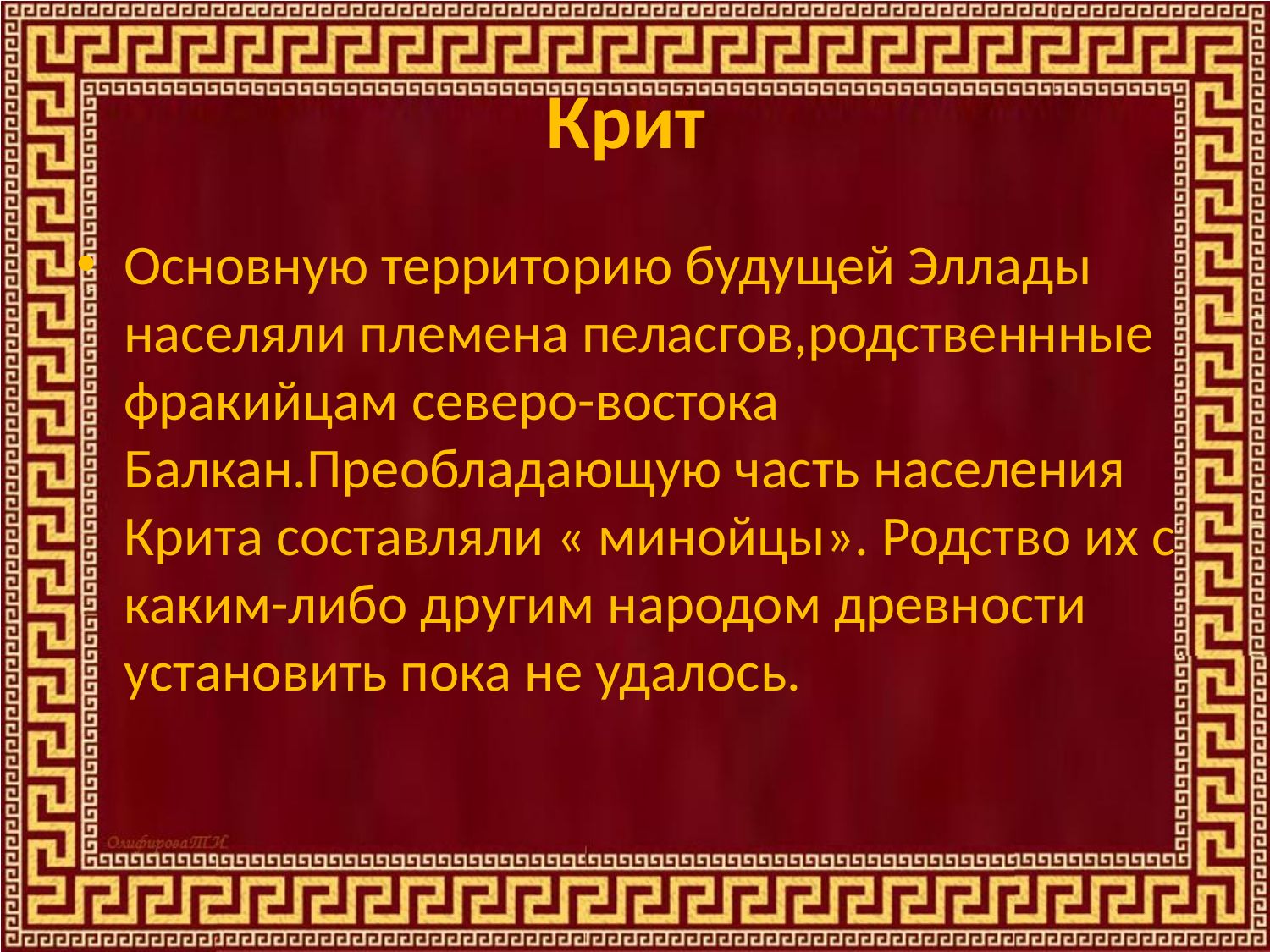

# Крит
Основную территорию будущей Эллады населяли племена пеласгов,родственнные фракийцам северо-востока Балкан.Преобладающую часть населения Крита составляли « минойцы». Родство их с каким-либо другим народом древности установить пока не удалось.